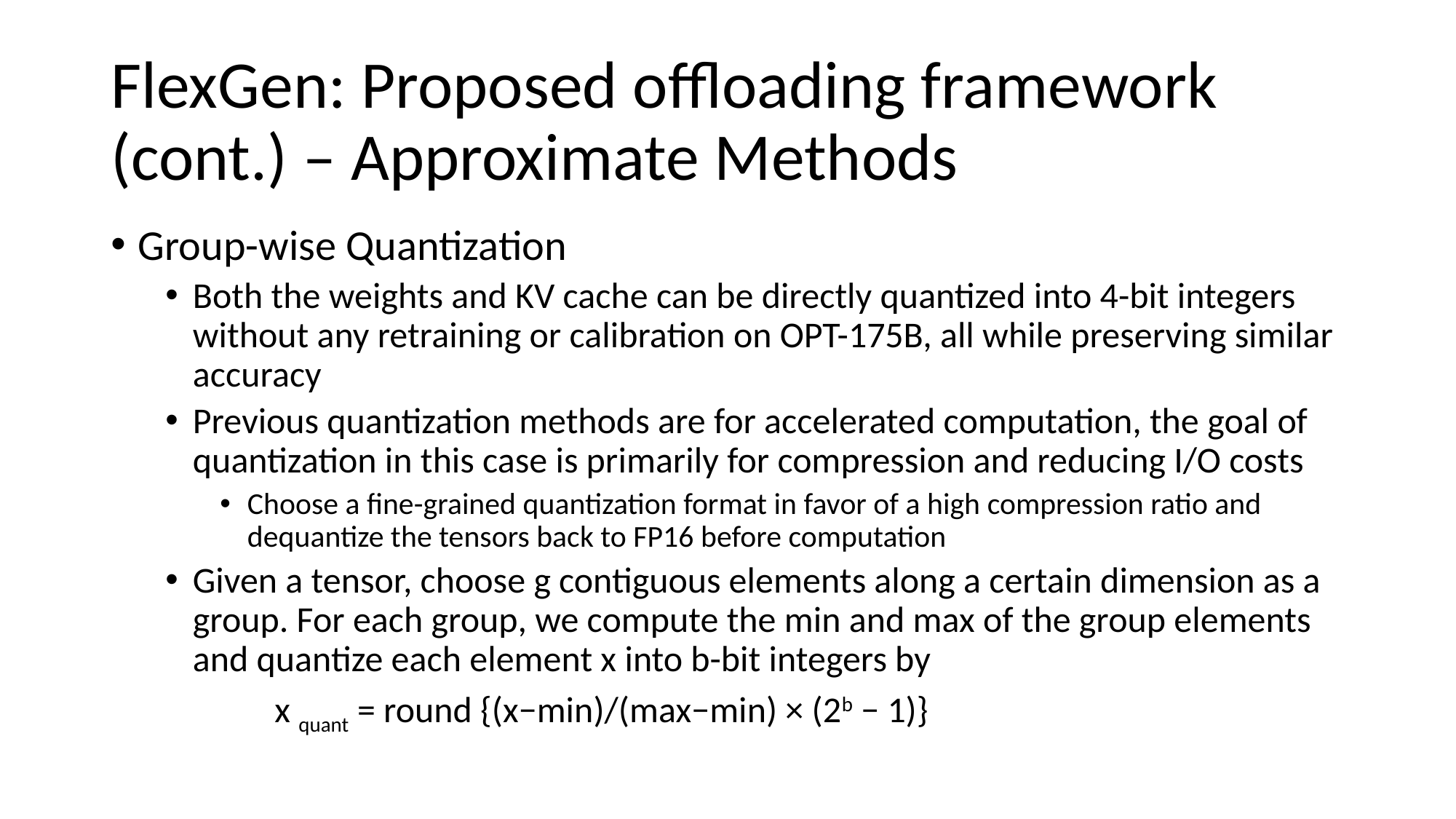

# FlexGen: Proposed offloading framework (cont.) – Approximate Methods
Group-wise Quantization
Both the weights and KV cache can be directly quantized into 4-bit integers without any retraining or calibration on OPT-175B, all while preserving similar accuracy
Previous quantization methods are for accelerated computation, the goal of quantization in this case is primarily for compression and reducing I/O costs
Choose a fine-grained quantization format in favor of a high compression ratio and dequantize the tensors back to FP16 before computation
Given a tensor, choose g contiguous elements along a certain dimension as a group. For each group, we compute the min and max of the group elements and quantize each element x into b-bit integers by
	x quant = round {(x−min)/(max−min) × (2b − 1)}